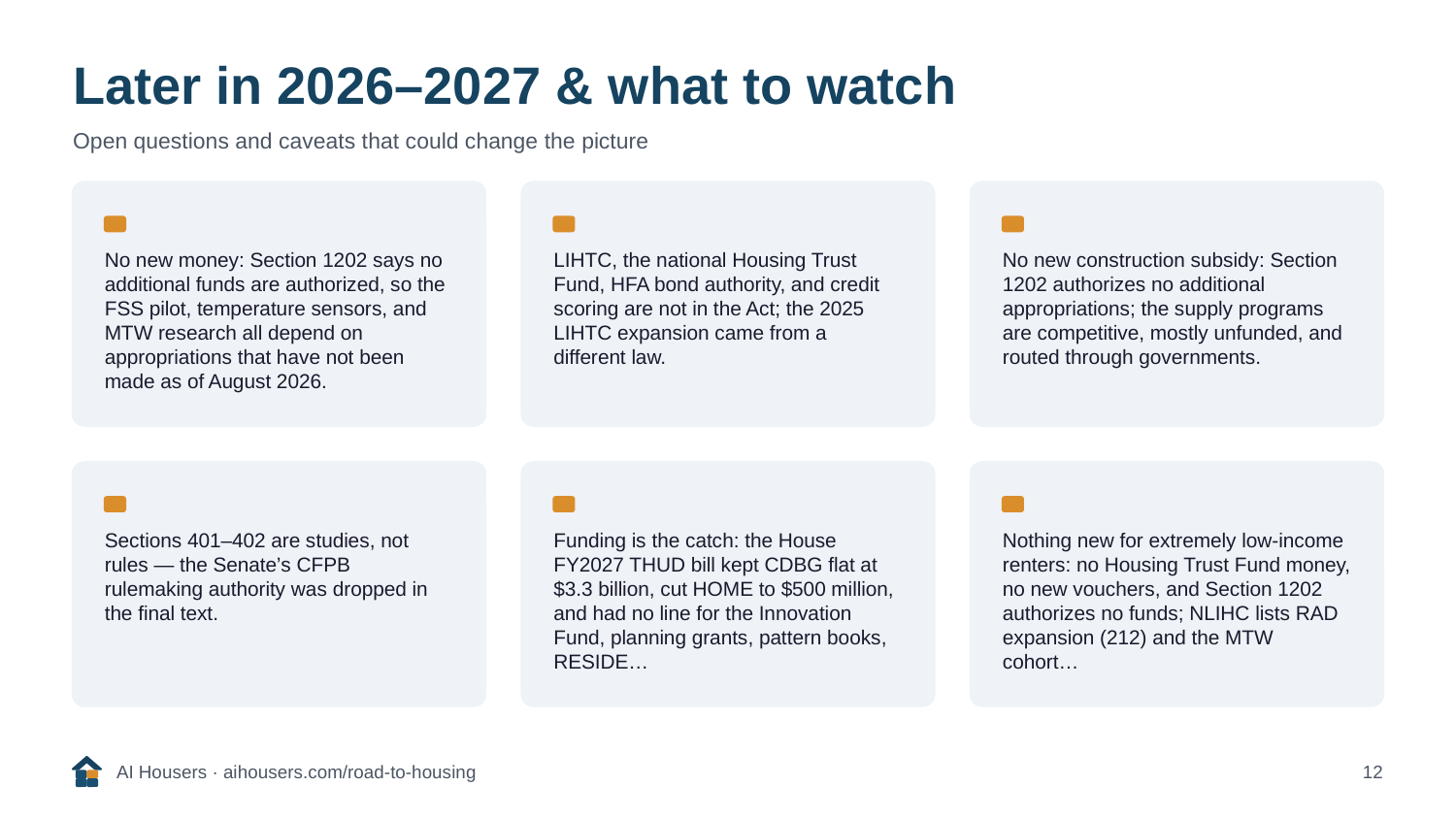

Later in 2026–2027 & what to watch
Open questions and caveats that could change the picture

No new money: Section 1202 says no additional funds are authorized, so the FSS pilot, temperature sensors, and MTW research all depend on appropriations that have not been made as of August 2026.
LIHTC, the national Housing Trust Fund, HFA bond authority, and credit scoring are not in the Act; the 2025 LIHTC expansion came from a different law.
No new construction subsidy: Section 1202 authorizes no additional appropriations; the supply programs are competitive, mostly unfunded, and routed through governments.

Sections 401–402 are studies, not rules — the Senate’s CFPB rulemaking authority was dropped in the final text.
Funding is the catch: the House FY2027 THUD bill kept CDBG flat at $3.3 billion, cut HOME to $500 million, and had no line for the Innovation Fund, planning grants, pattern books, RESIDE…
Nothing new for extremely low-income renters: no Housing Trust Fund money, no new vouchers, and Section 1202 authorizes no funds; NLIHC lists RAD expansion (212) and the MTW cohort…
AI Housers · aihousers.com/road-to-housing
12